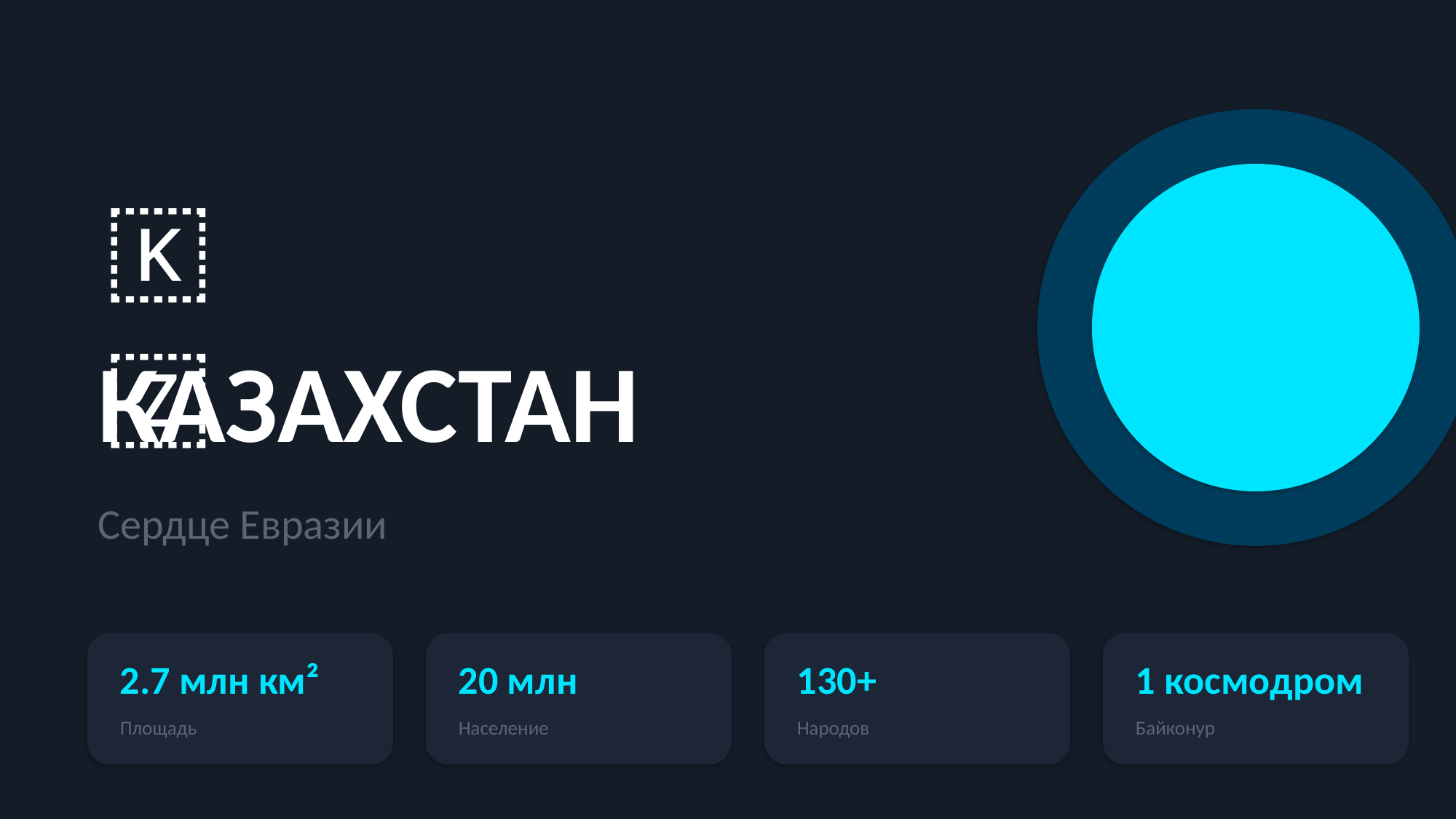

🇰🇿

КАЗАХСТАН
Сердце Евразии

2.7 млн км²
20 млн
130+
1 космодром
Площадь
Население
Народов
Байконур